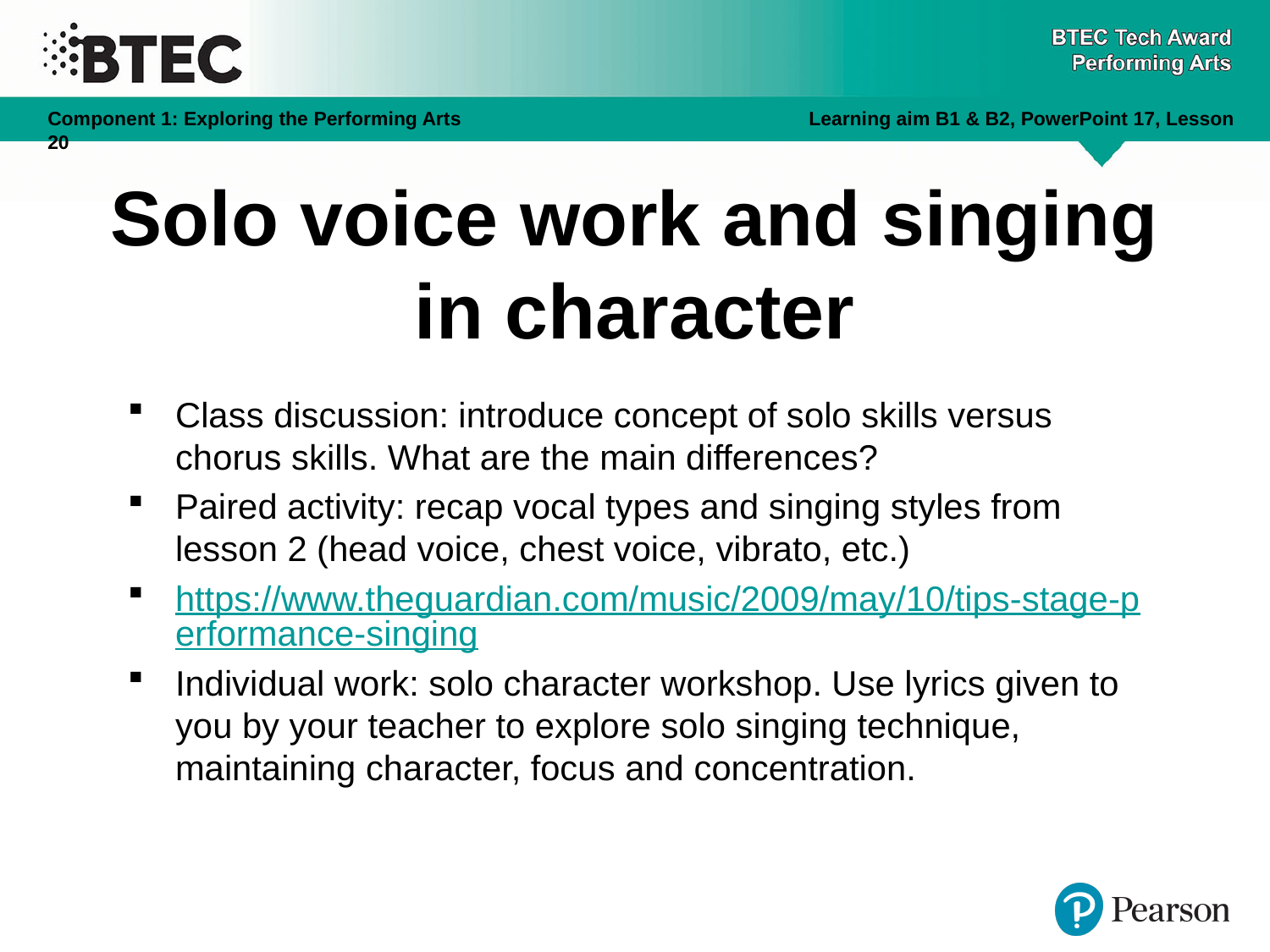

# Solo voice work and singing in character
Class discussion: introduce concept of solo skills versus chorus skills. What are the main differences?
Paired activity: recap vocal types and singing styles from lesson 2 (head voice, chest voice, vibrato, etc.)
https://www.theguardian.com/music/2009/may/10/tips-stage-performance-singing
Individual work: solo character workshop. Use lyrics given to you by your teacher to explore solo singing technique, maintaining character, focus and concentration.